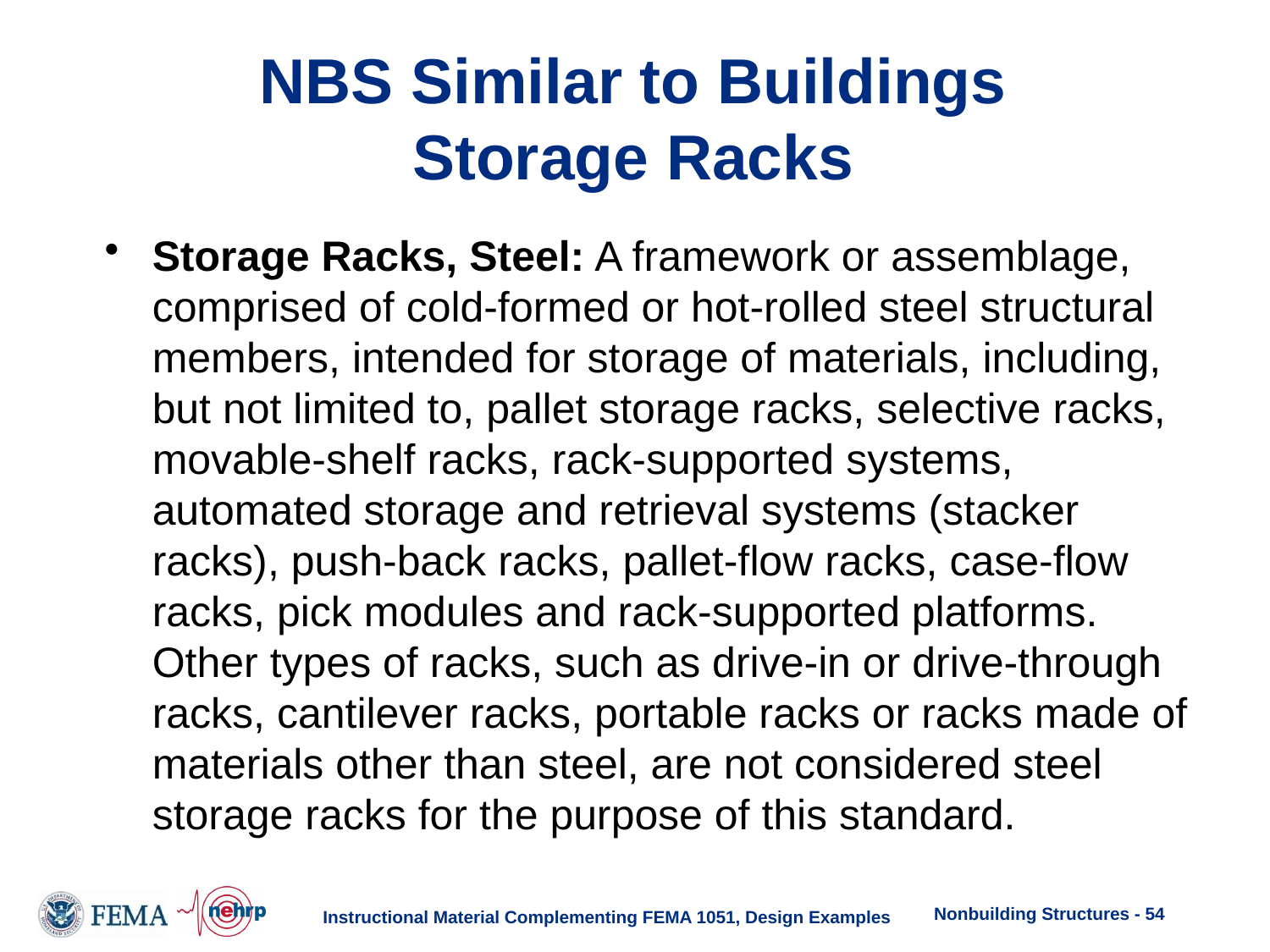

# NBS Similar to Buildings Storage Racks
Storage Racks, Steel: A framework or assemblage, comprised of cold-formed or hot-rolled steel structural members, intended for storage of materials, including, but not limited to, pallet storage racks, selective racks, movable-shelf racks, rack-supported systems, automated storage and retrieval systems (stacker racks), push-back racks, pallet-flow racks, case-flow racks, pick modules and rack-supported platforms. Other types of racks, such as drive-in or drive-through racks, cantilever racks, portable racks or racks made of materials other than steel, are not considered steel storage racks for the purpose of this standard.
Nonbuilding Structures - 54
Instructional Material Complementing FEMA 1051, Design Examples